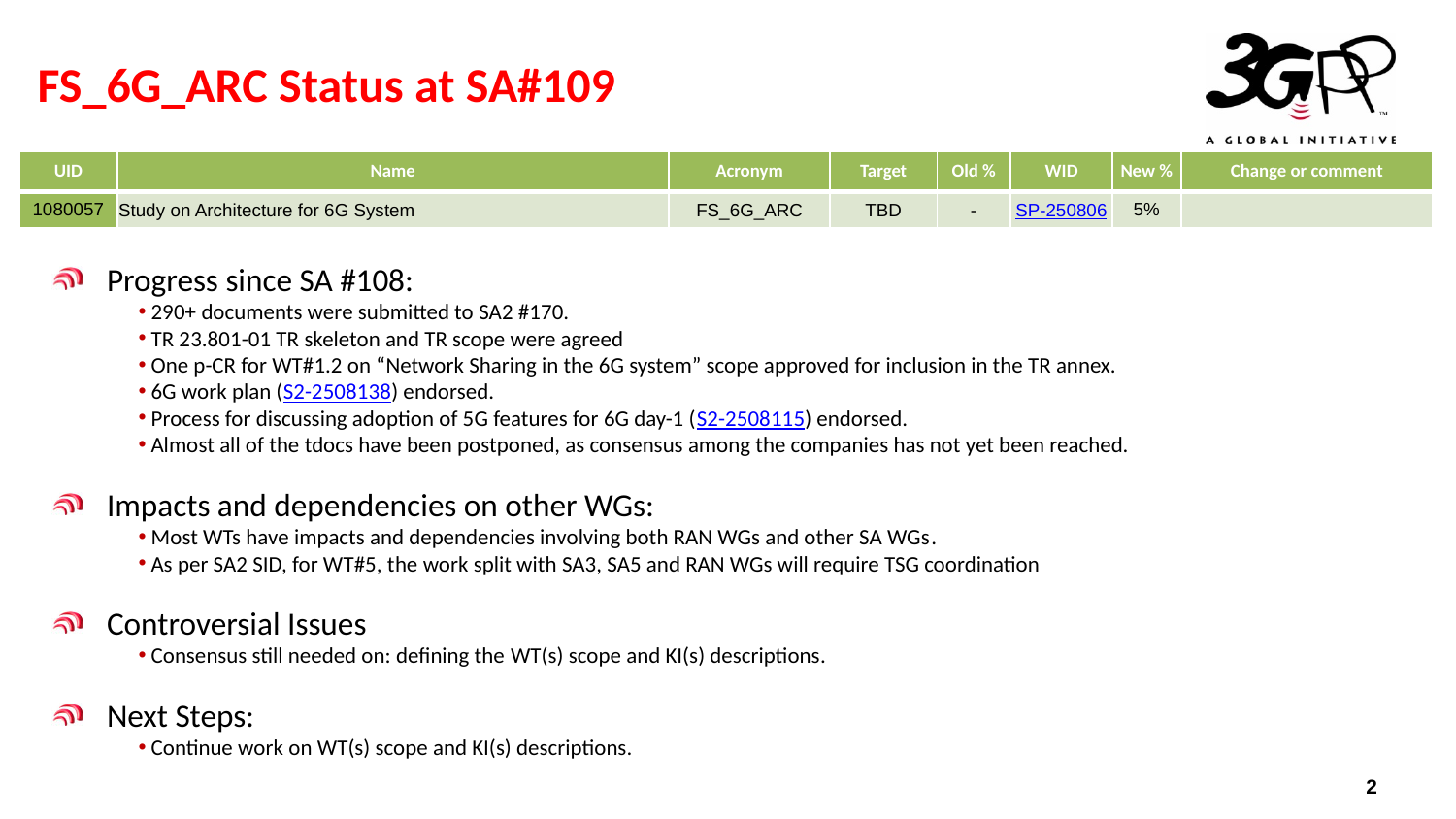

# FS_6G_ARC Status at SA#109
| UID | Name | Acronym | Target | Old % | WID | New % | Change or comment |
| --- | --- | --- | --- | --- | --- | --- | --- |
| 1080057 | Study on Architecture for 6G System | FS\_6G\_ARC | TBD | - | SP-250806 | 5% |  |
Progress since SA #108:
 290+ documents were submitted to SA2 #170.
 TR 23.801-01 TR skeleton and TR scope were agreed
 One p-CR for WT#1.2 on “Network Sharing in the 6G system” scope approved for inclusion in the TR annex.
 6G work plan (S2-2508138) endorsed.
 Process for discussing adoption of 5G features for 6G day-1 (S2-2508115) endorsed.
 Almost all of the tdocs have been postponed, as consensus among the companies has not yet been reached.

Impacts and dependencies on other WGs:
 Most WTs have impacts and dependencies involving both RAN WGs and other SA WGs.
 As per SA2 SID, for WT#5, the work split with SA3, SA5 and RAN WGs will require TSG coordination

Controversial Issues
 Consensus still needed on: defining the WT(s) scope and KI(s) descriptions.

Next Steps:
 Continue work on WT(s) scope and KI(s) descriptions.